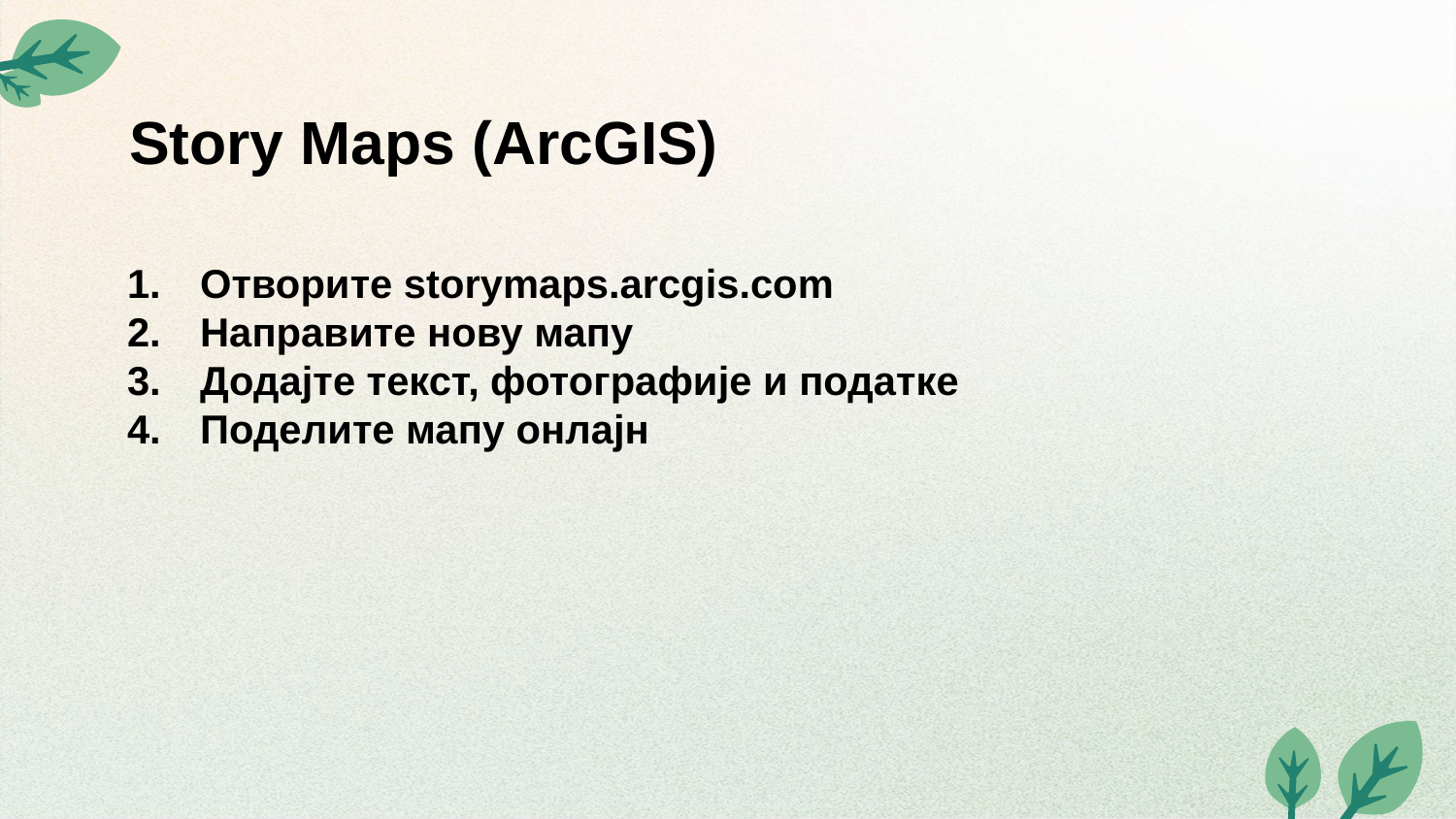

# Story Maps (ArcGIS)
Отворите storymaps.arcgis.com
Направите нову мапу
Додајте текст, фотографије и податке
Поделите мапу онлајн